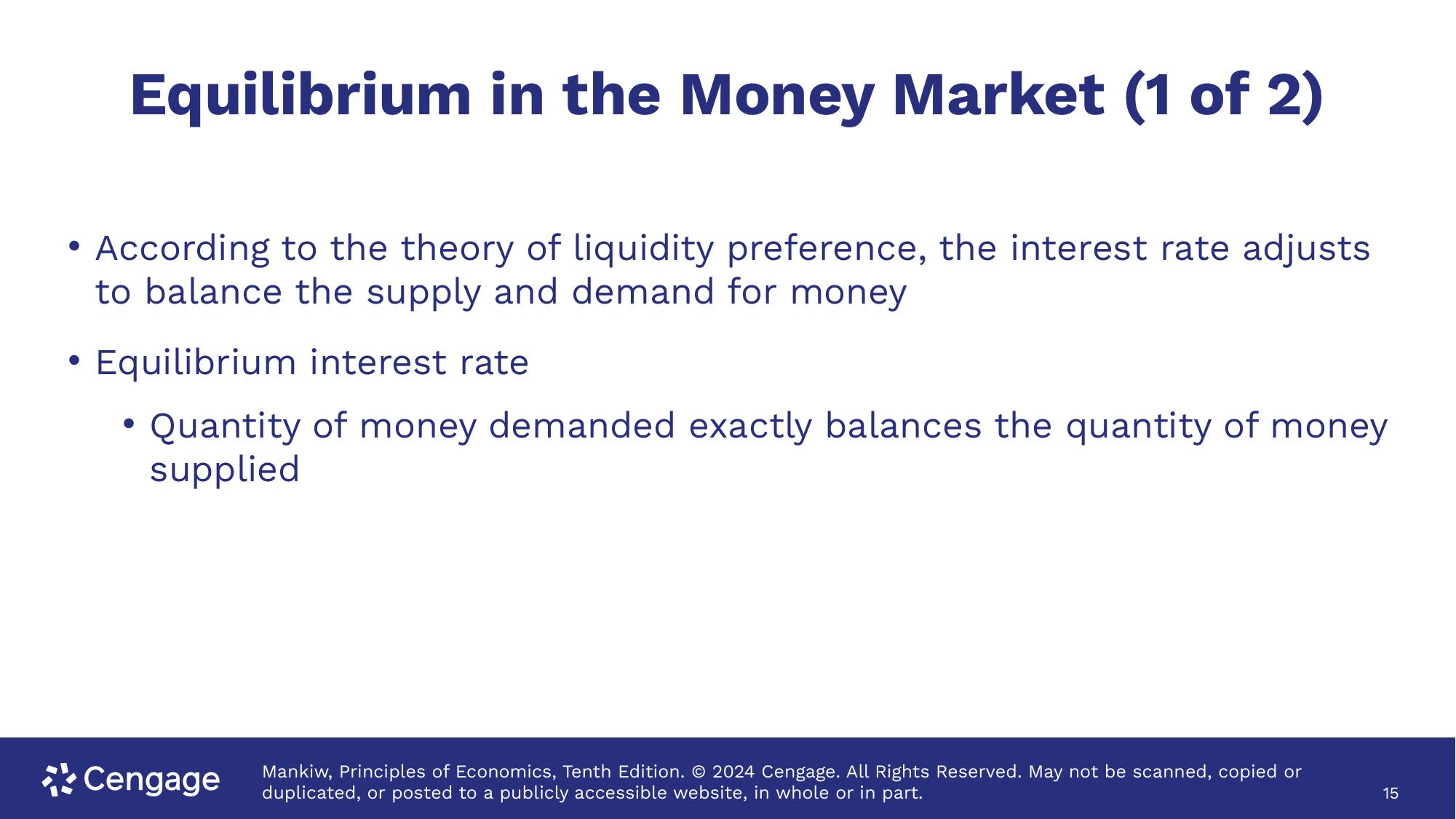

# Equilibrium in the Money Market (1 of 2)
According to the theory of liquidity preference, the interest rate adjusts to balance the supply and demand for money
Equilibrium interest rate
Quantity of money demanded exactly balances the quantity of money supplied